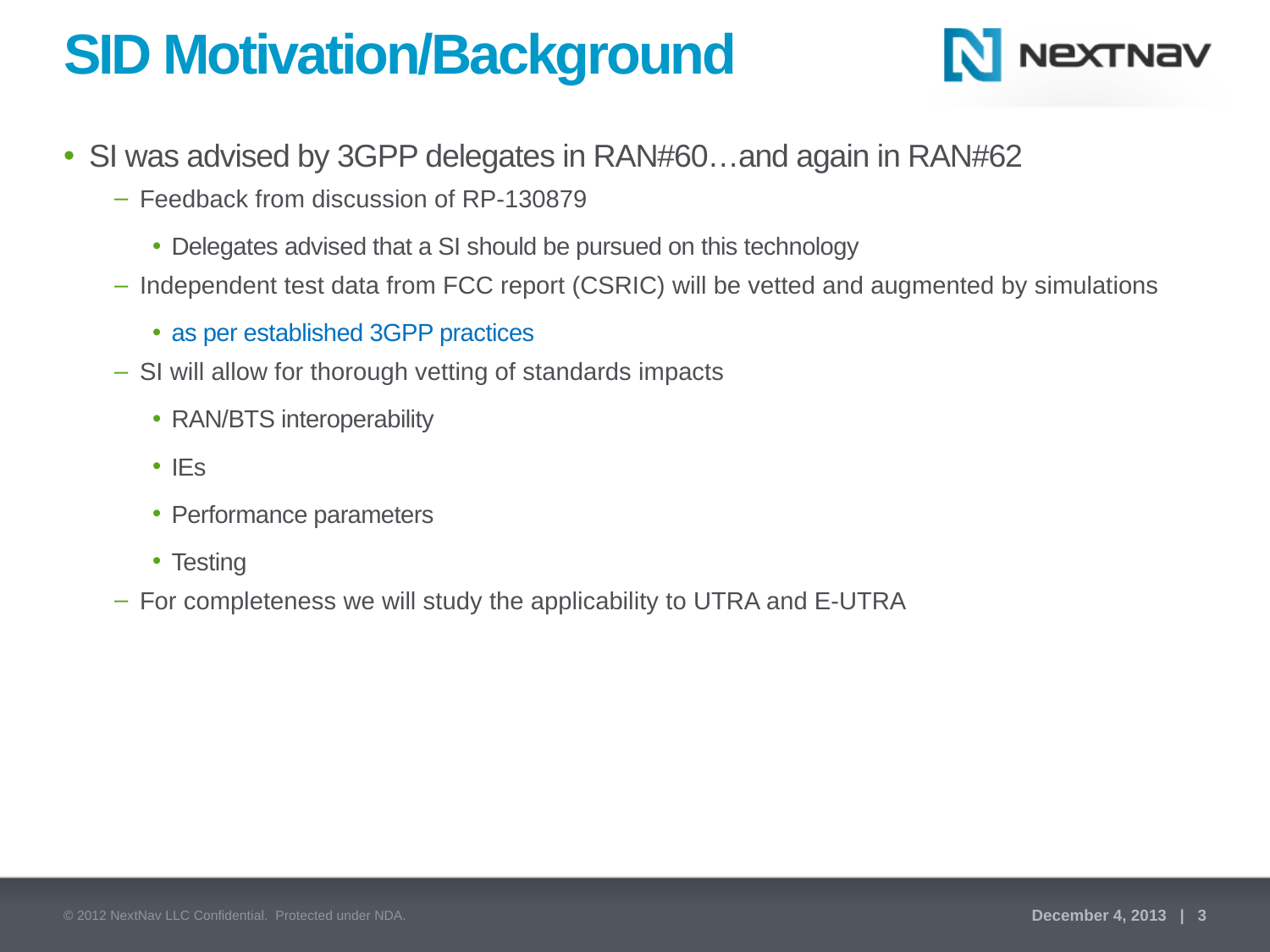

# SID Motivation/Background
SI was advised by 3GPP delegates in RAN#60…and again in RAN#62
Feedback from discussion of RP-130879
Delegates advised that a SI should be pursued on this technology
Independent test data from FCC report (CSRIC) will be vetted and augmented by simulations
as per established 3GPP practices
SI will allow for thorough vetting of standards impacts
RAN/BTS interoperability
IEs
Performance parameters
Testing
For completeness we will study the applicability to UTRA and E-UTRA

© 2012 NextNav LLC Confidential.  Protected under NDA.
December 4, 2013   |   3